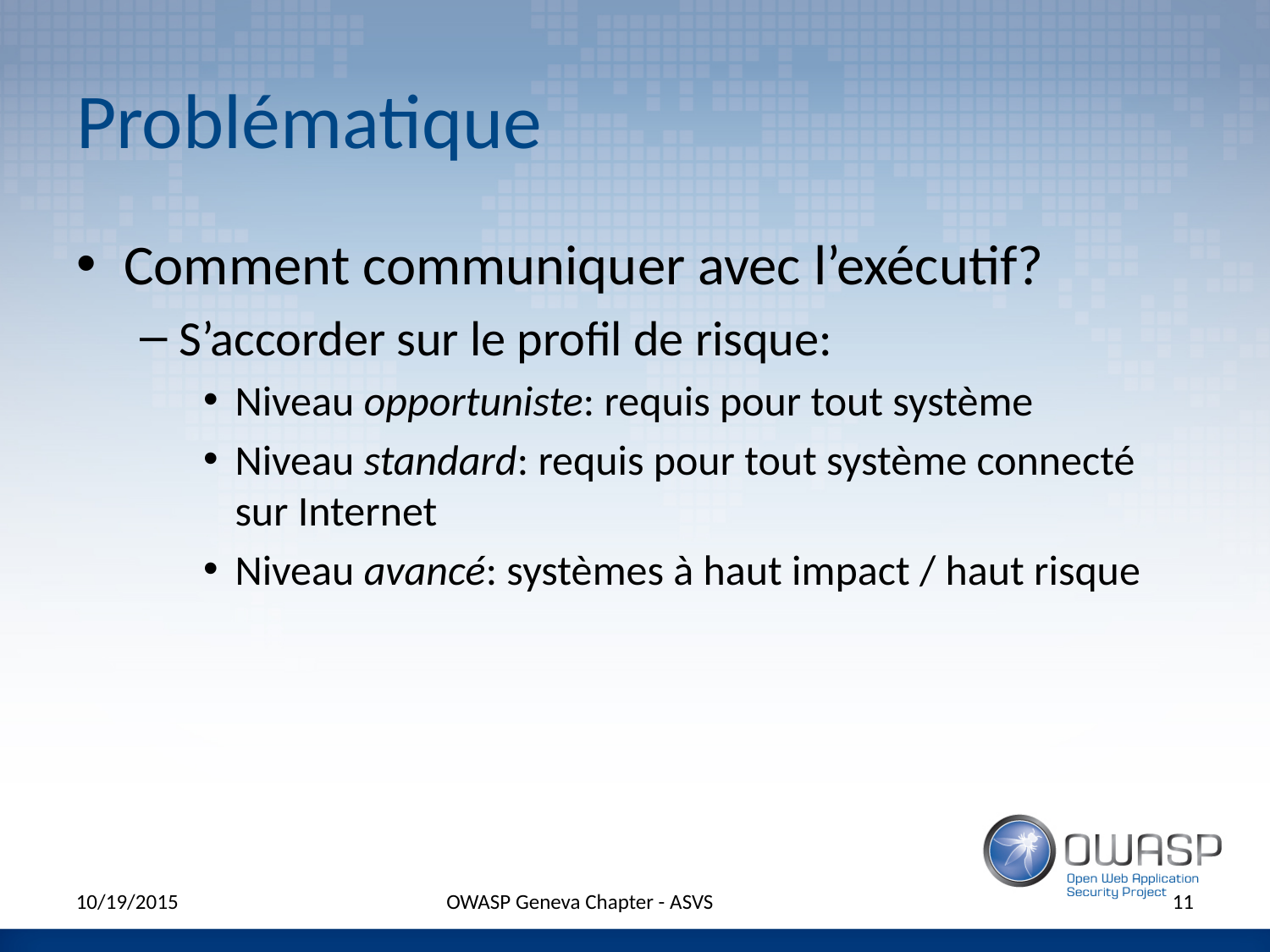

# Problématique
Comment communiquer avec l’exécutif?
S’accorder sur le profil de risque:
Niveau opportuniste: requis pour tout système
Niveau standard: requis pour tout système connecté sur Internet
Niveau avancé: systèmes à haut impact / haut risque
10/19/2015
OWASP Geneva Chapter - ASVS
11